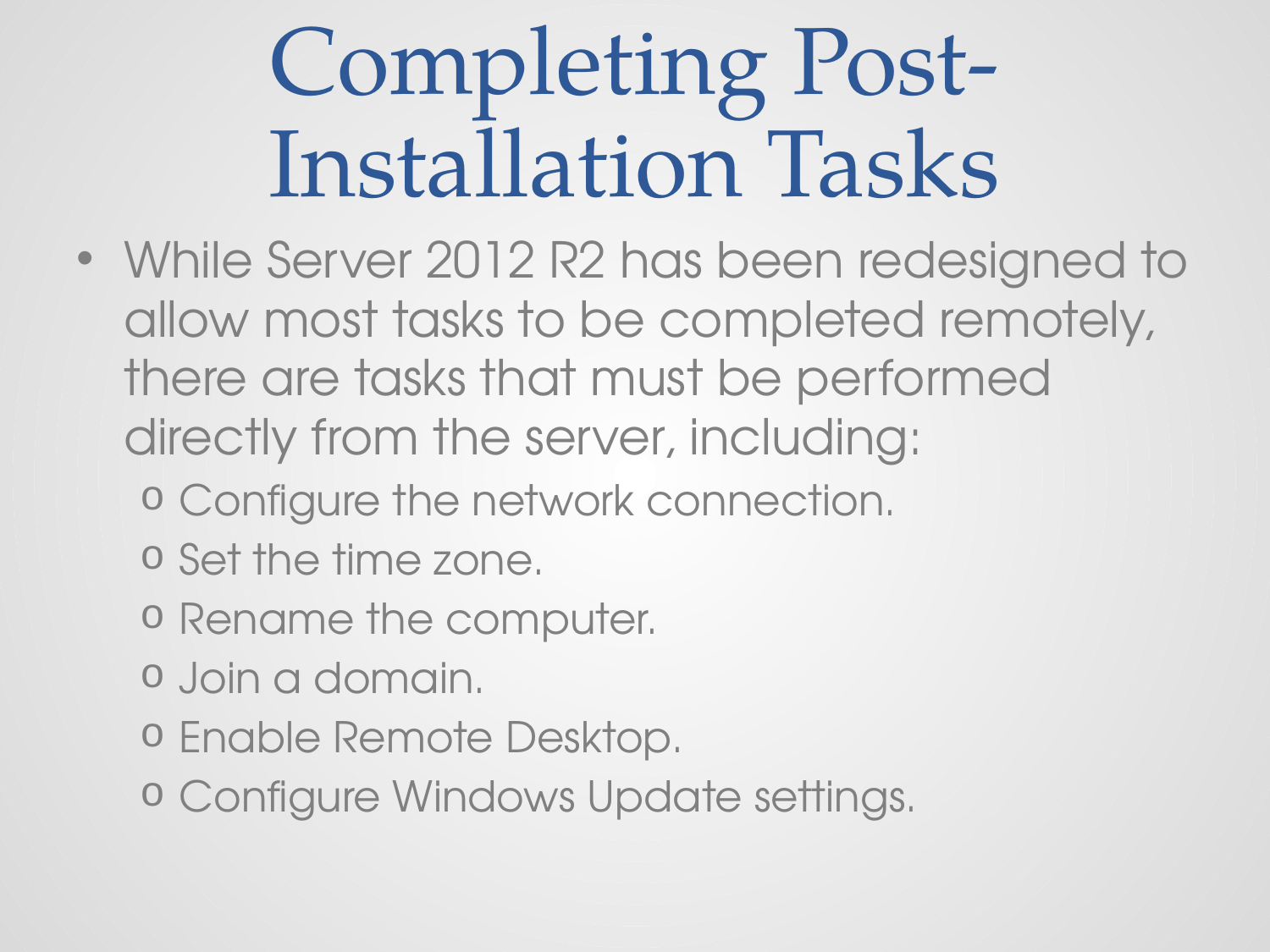

# Completing Post-Installation Tasks
While Server 2012 R2 has been redesigned to allow most tasks to be completed remotely, there are tasks that must be performed directly from the server, including:
Configure the network connection.
Set the time zone.
Rename the computer.
Join a domain.
Enable Remote Desktop.
Configure Windows Update settings.
© 2013 John Wiley & Sons, Inc.
4